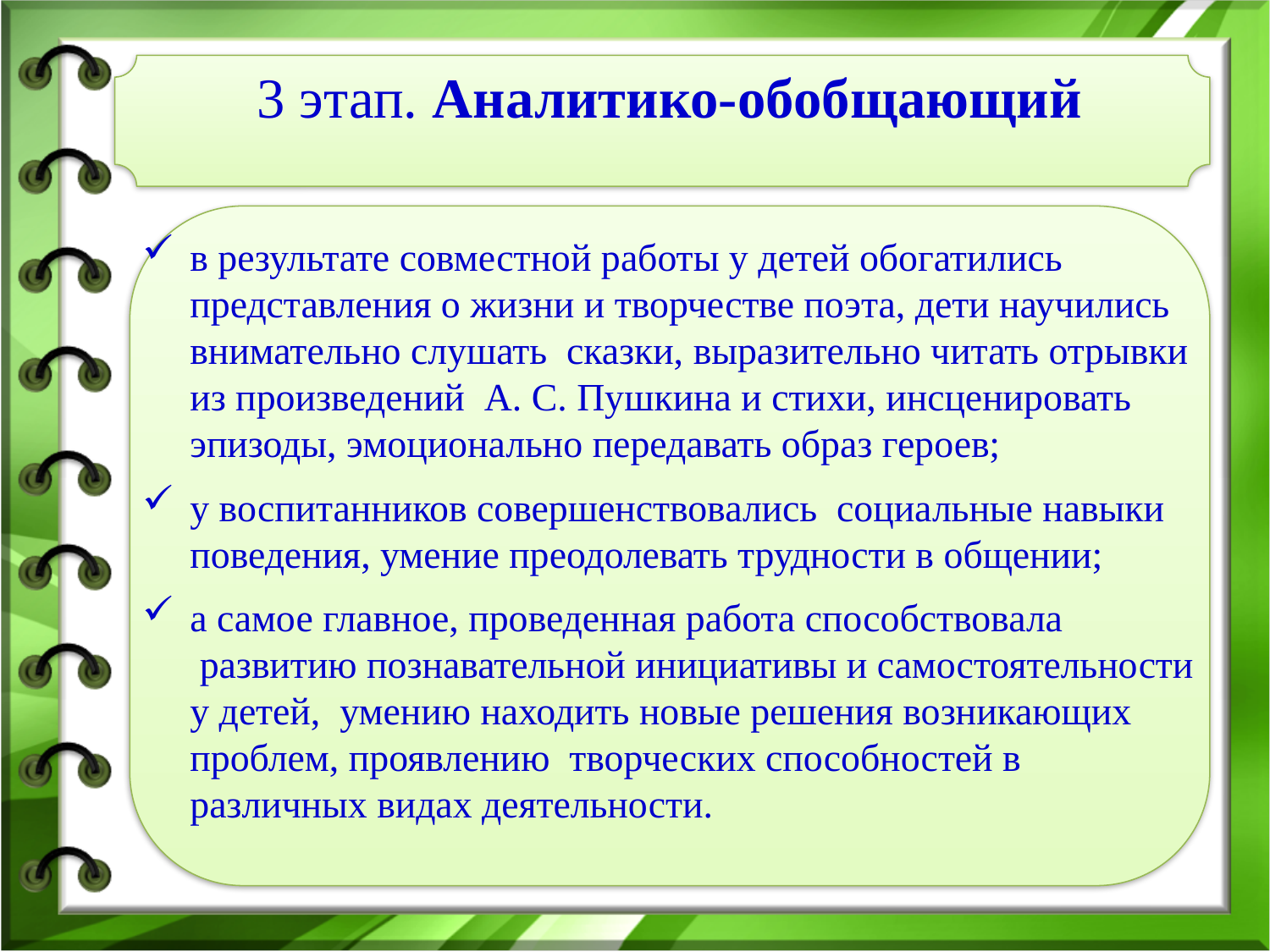

3 этап. Аналитико-обобщающий

в результате совместной работы у детей обогатились представления о жизни и творчестве поэта, дети научились внимательно слушать  сказки, выразительно читать отрывки из произведений  А. С. Пушкина и стихи, инсценировать эпизоды, эмоционально передавать образ героев;
у воспитанников совершенствовались  социальные навыки поведения, умение преодолевать трудности в общении;
а самое главное, проведенная работа способствовала  развитию познавательной инициативы и самостоятельности у детей,  умению находить новые решения возникающих проблем, проявлению  творческих способностей в различных видах деятельности.